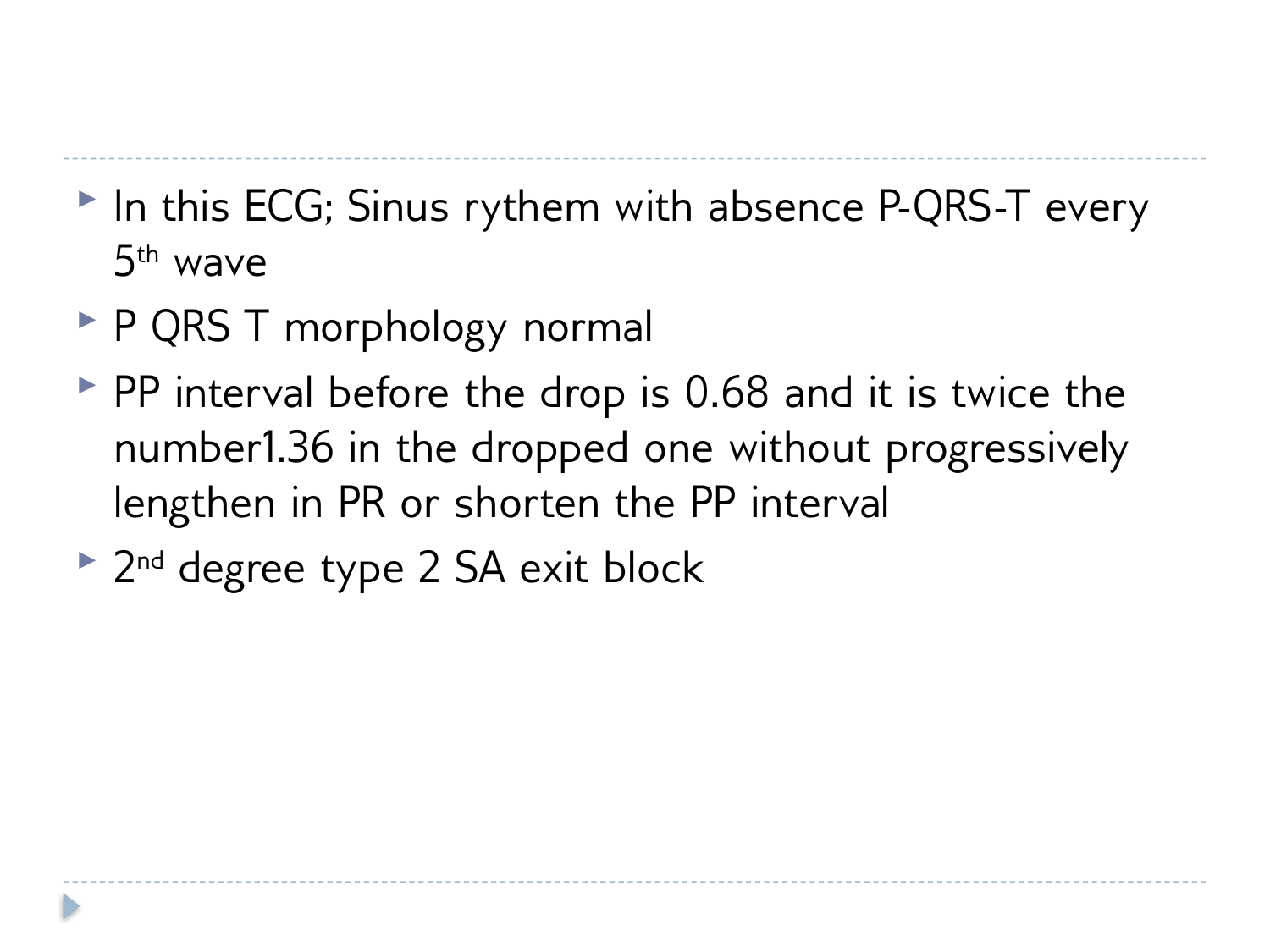

In this ECG; Sinus rythem with absence P-QRS-T every 5th wave
P QRS T morphology normal
PP interval before the drop is 0.68 and it is twice the number1.36 in the dropped one without progressively lengthen in PR or shorten the PP interval
2nd degree type 2 SA exit block